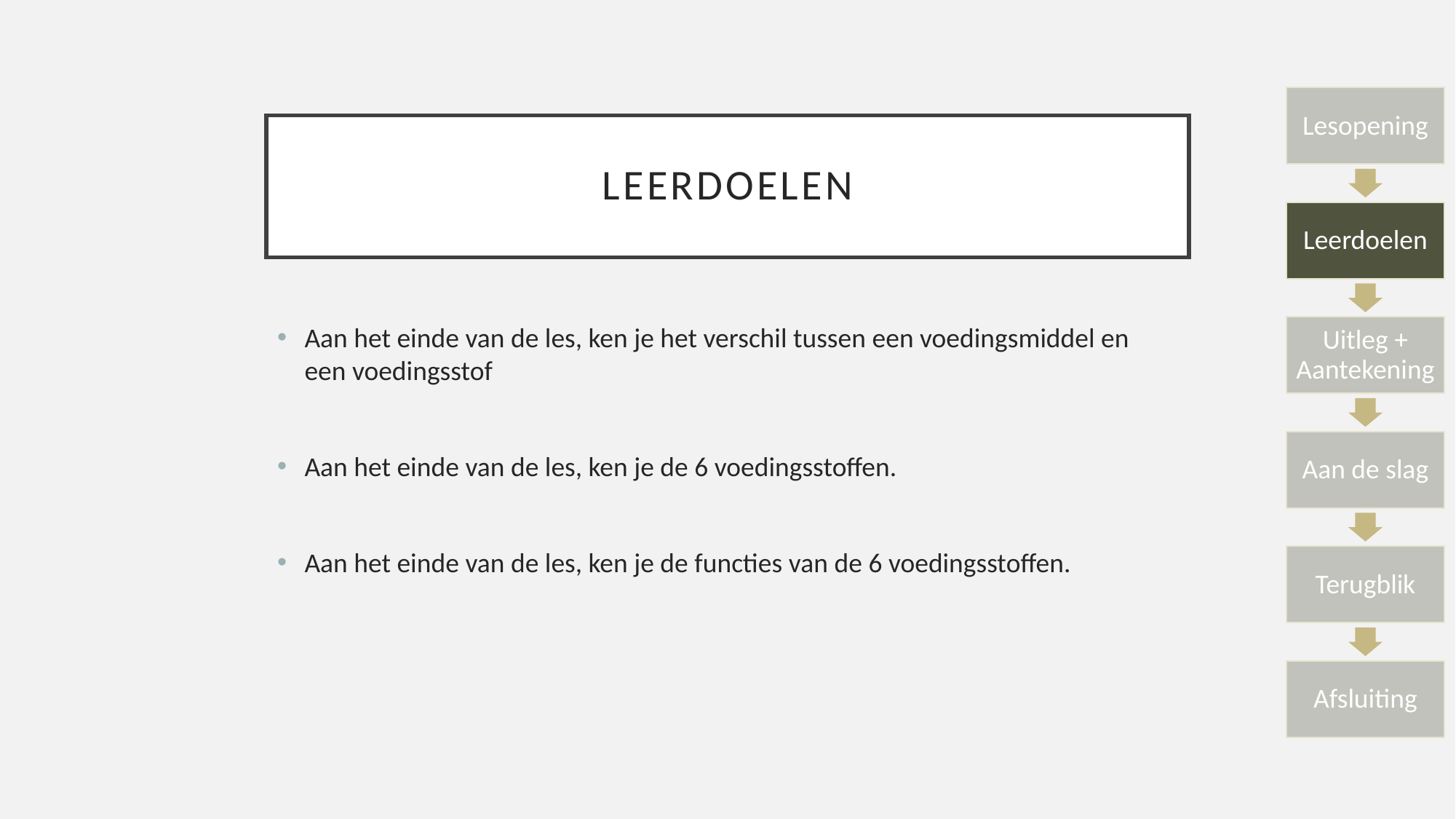

Lesopening

Leerdoelen

Uitleg + Aantekening

Aan de slag

Terugblik

Afsluiting
# Leerdoelen
Aan het einde van de les, ken je het verschil tussen een voedingsmiddel en een voedingsstof

Aan het einde van de les, ken je de 6 voedingsstoffen.

Aan het einde van de les, ken je de functies van de 6 voedingsstoffen.